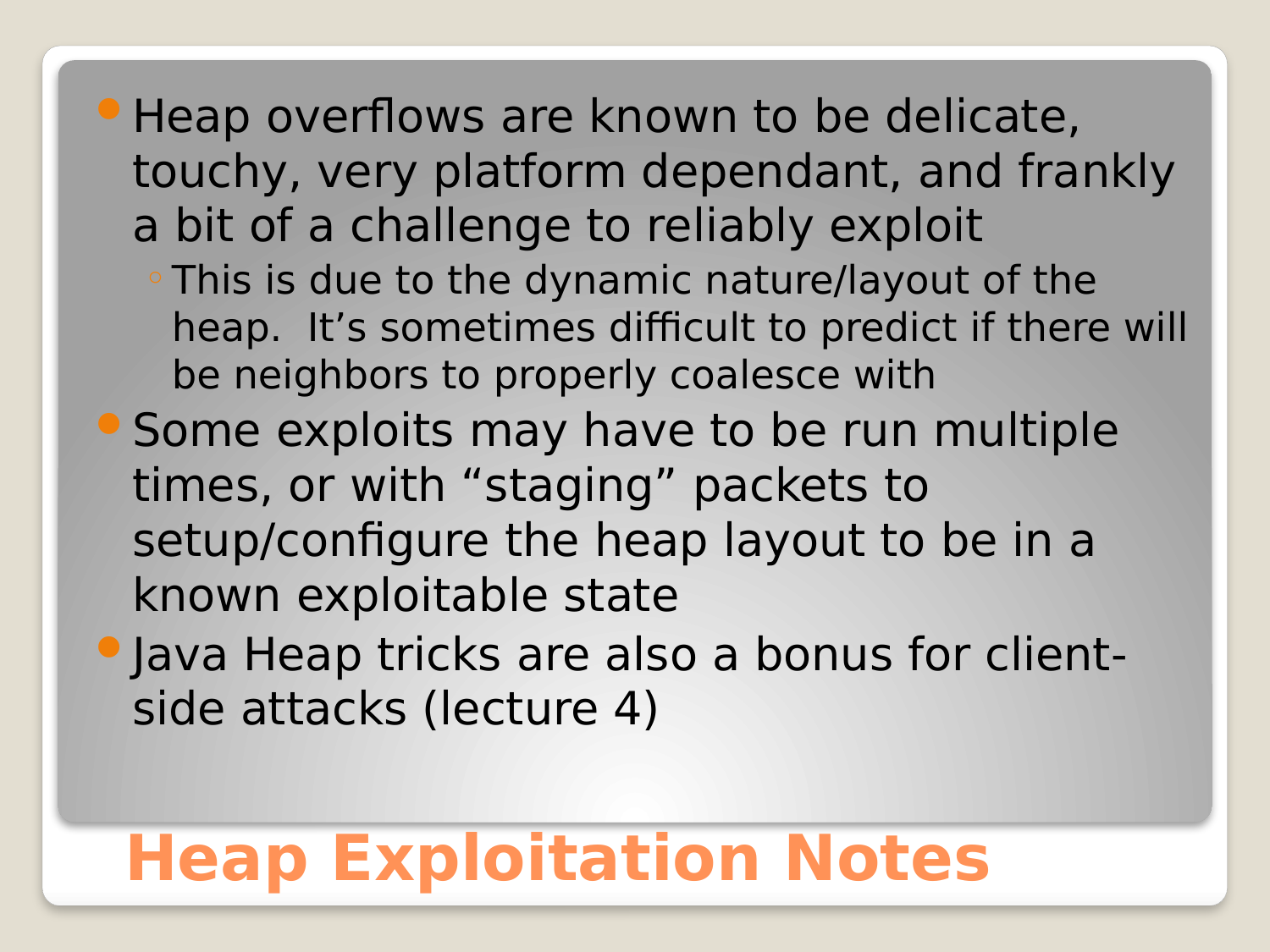

Heap overflows are known to be delicate, touchy, very platform dependant, and frankly a bit of a challenge to reliably exploit
This is due to the dynamic nature/layout of the heap.  It’s sometimes difficult to predict if there will be neighbors to properly coalesce with
Some exploits may have to be run multiple times, or with “staging” packets to setup/configure the heap layout to be in a known exploitable state
Java Heap tricks are also a bonus for client-side attacks (lecture 4)
# Heap Exploitation Notes